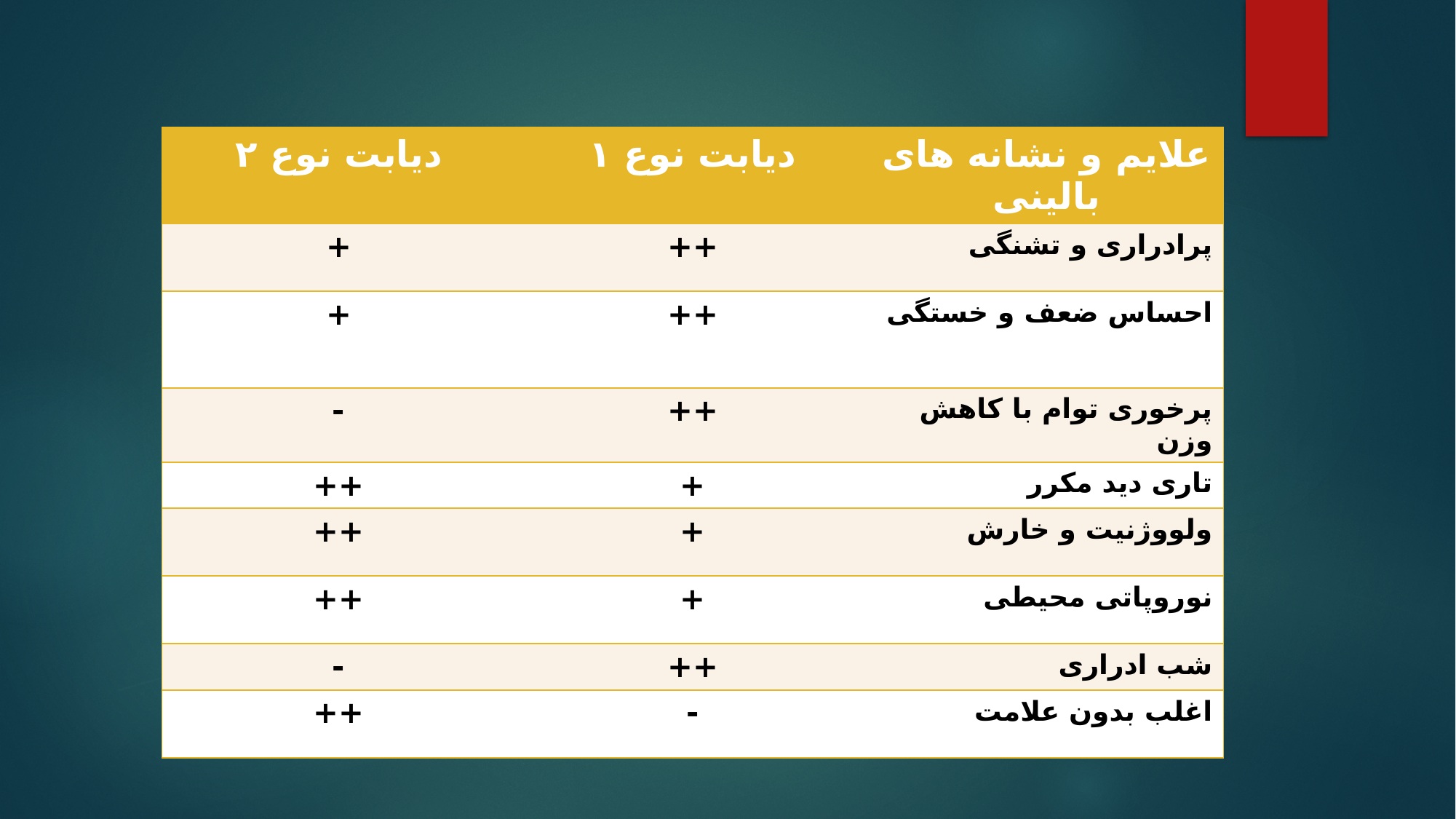

| دیابت نوع ۲ | دیابت نوع ۱ | علایم و نشانه های بالینی |
| --- | --- | --- |
| + | ++ | پرادراری و تشنگی |
| + | ++ | احساس ضعف و خستگی |
| - | ++ | پرخوری توام با کاهش وزن |
| ++ | + | تاری دید مکرر |
| ++ | + | ولووژنیت و خارش |
| ++ | + | نوروپاتی محیطی |
| - | ++ | شب ادراری |
| ++ | - | اغلب بدون علامت |